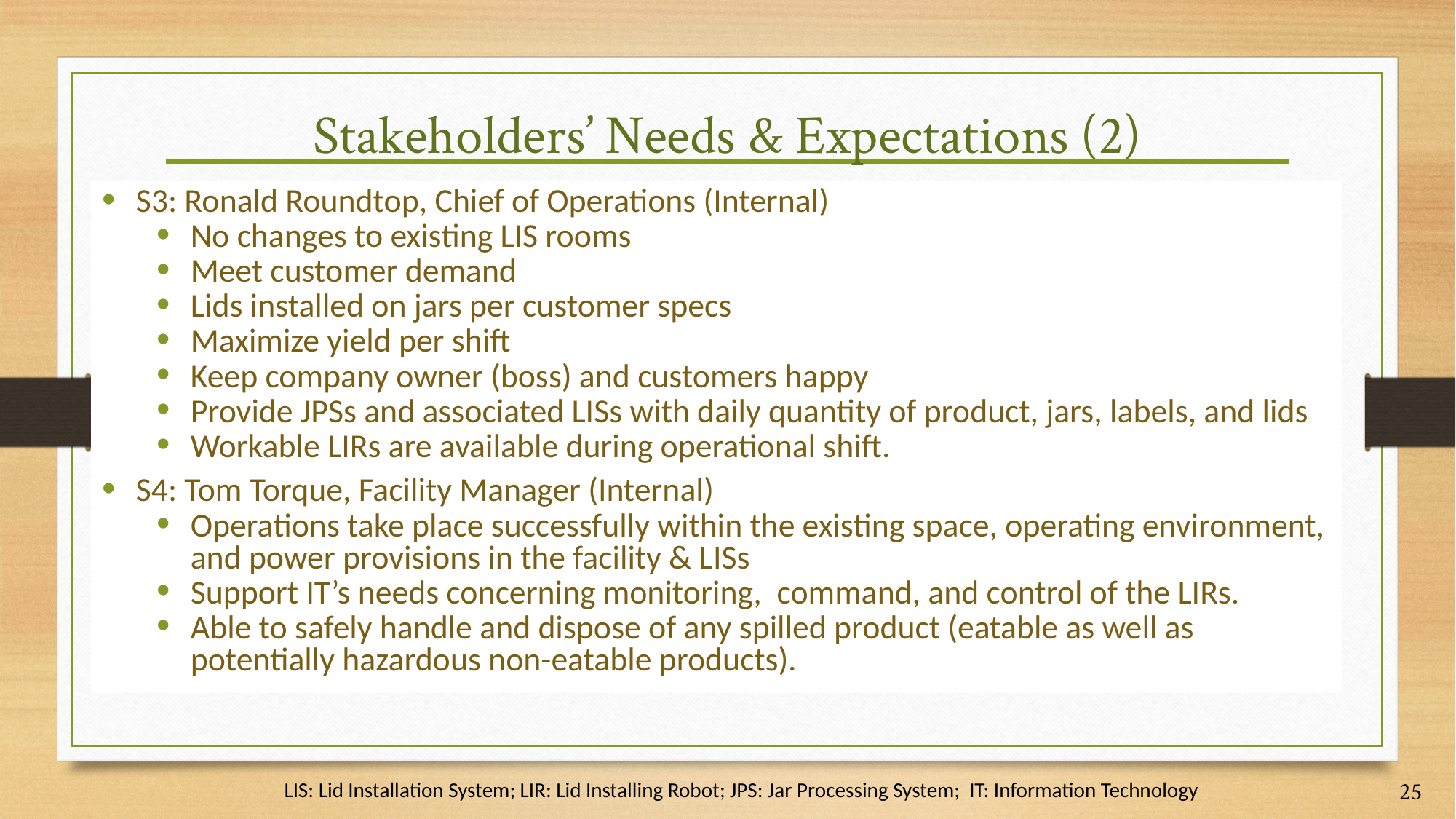

# Stakeholders’ Needs & Expectations (2)
S3: Ronald Roundtop, Chief of Operations (Internal)
No changes to existing LIS rooms
Meet customer demand
Lids installed on jars per customer specs
Maximize yield per shift
Keep company owner (boss) and customers happy
Provide JPSs and associated LISs with daily quantity of product, jars, labels, and lids
Workable LIRs are available during operational shift.
S4: Tom Torque, Facility Manager (Internal)
Operations take place successfully within the existing space, operating environment, and power provisions in the facility & LISs
Support IT’s needs concerning monitoring,  command, and control of the LIRs.
Able to safely handle and dispose of any spilled product (eatable as well as potentially hazardous non-eatable products).

LIS: Lid Installation System; LIR: Lid Installing Robot; JPS: Jar Processing System;  IT: Information Technology
25